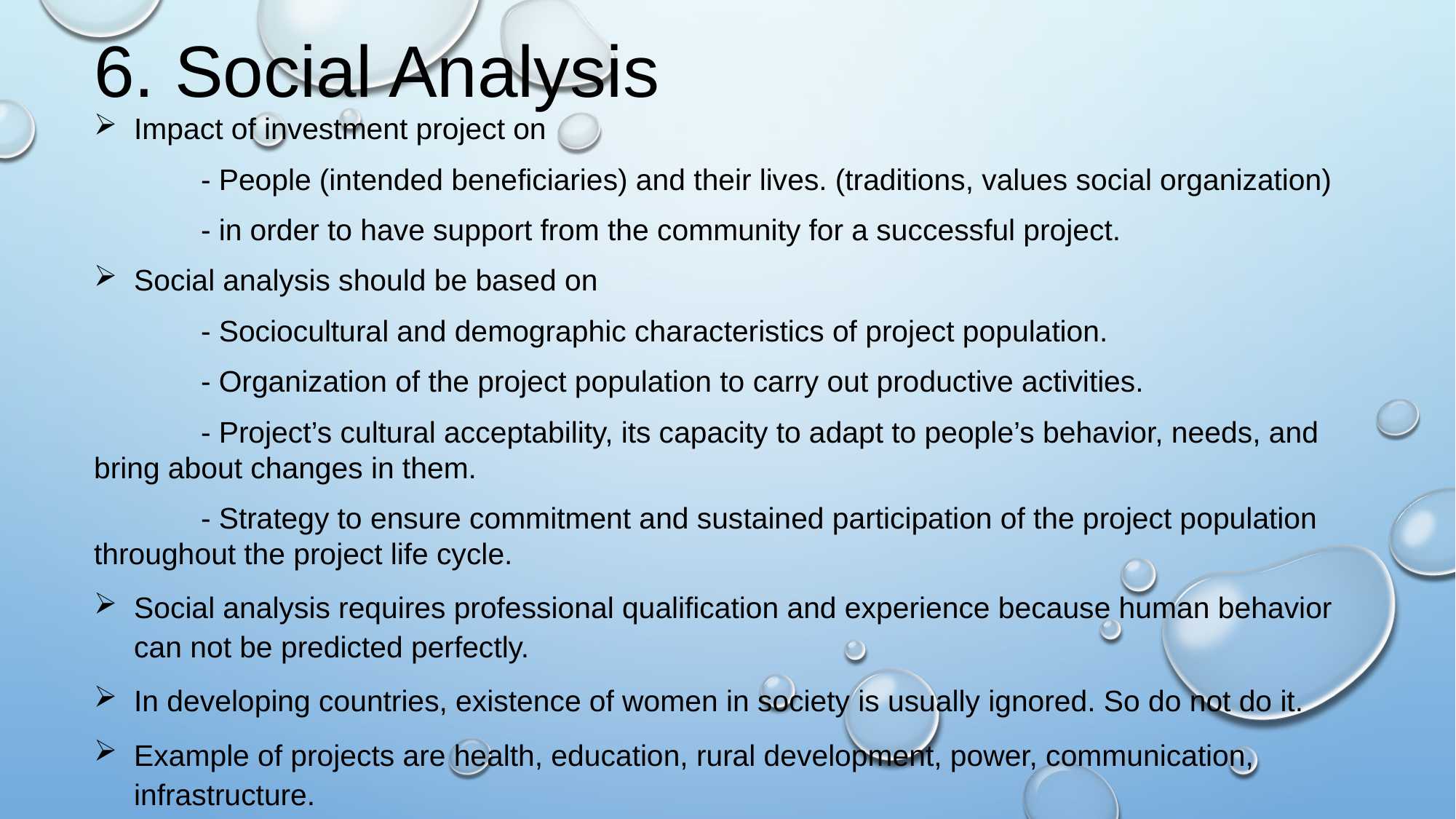

# 6. Social Analysis
Impact of investment project on
	- People (intended beneficiaries) and their lives. (traditions, values social organization)
	- in order to have support from the community for a successful project.
Social analysis should be based on
	- Sociocultural and demographic characteristics of project population.
	- Organization of the project population to carry out productive activities.
	- Project’s cultural acceptability, its capacity to adapt to people’s behavior, needs, and bring about changes in them.
	- Strategy to ensure commitment and sustained participation of the project population throughout the project life cycle.
Social analysis requires professional qualification and experience because human behavior can not be predicted perfectly.
In developing countries, existence of women in society is usually ignored. So do not do it.
Example of projects are health, education, rural development, power, communication, infrastructure.